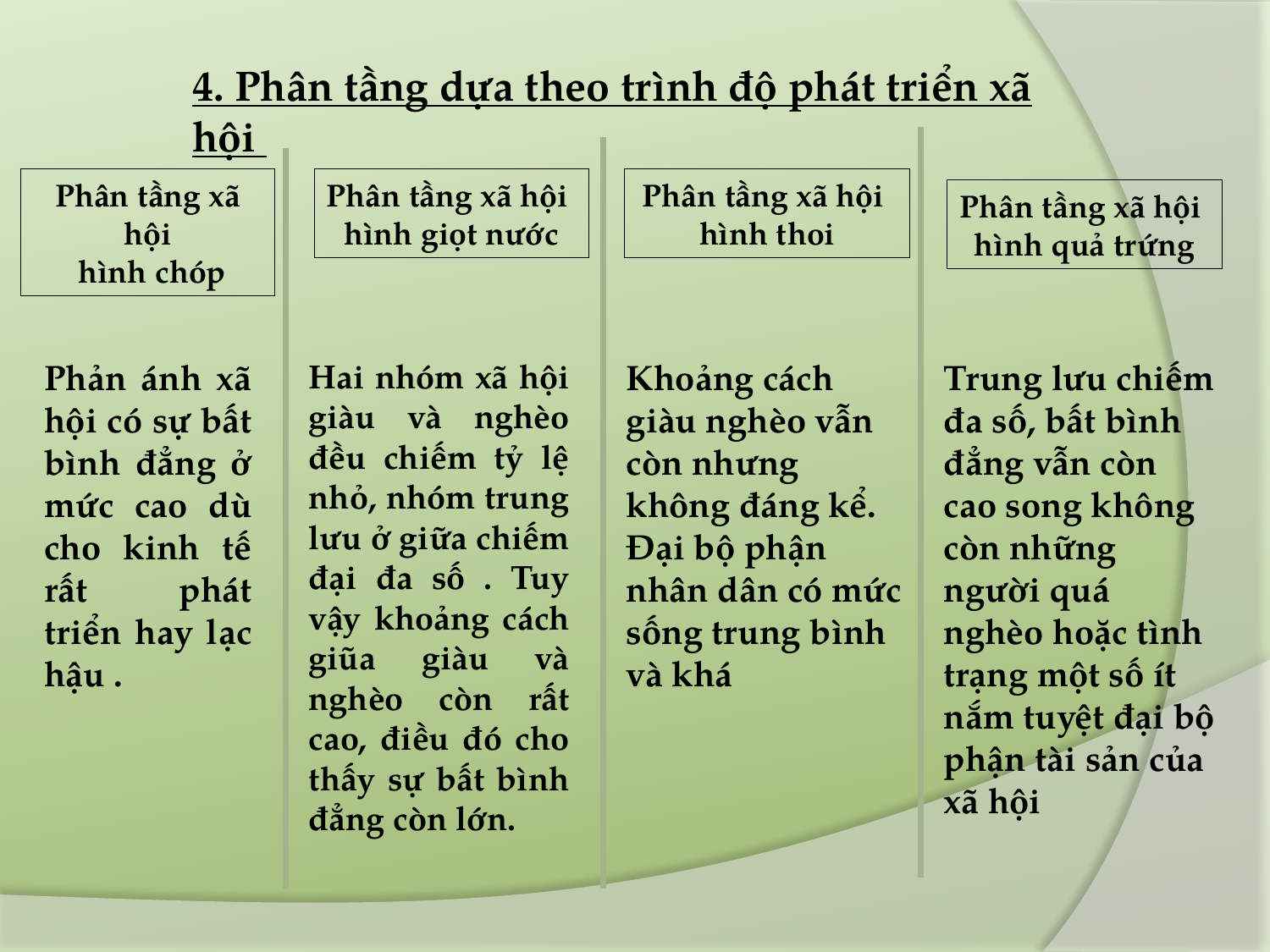

4. Phân tầng dựa theo trình độ phát triển xã hội
Phân tầng xã hội
 hình chóp
Phân tầng xã hội
hình giọt nước
Phân tầng xã hội
hình thoi
Phân tầng xã hội
hình quả trứng
Phản ánh xã hội có sự bất bình đẳng ở mức cao dù cho kinh tế rất phát triển hay lạc hậu .
Hai nhóm xã hội giàu và nghèo đều chiếm tỷ lệ nhỏ, nhóm trung lưu ở giữa chiếm đại đa số . Tuy vậy khoảng cách giũa giàu và nghèo còn rất cao, điều đó cho thấy sự bất bình đẳng còn lớn.
Khoảng cách giàu nghèo vẫn còn nhưng không đáng kể. Đại bộ phận nhân dân có mức sống trung bình và khá
Trung lưu chiếm đa số, bất bình đẳng vẫn còn cao song không còn những người quá nghèo hoặc tình trạng một số ít nắm tuyệt đại bộ phận tài sản của xã hội